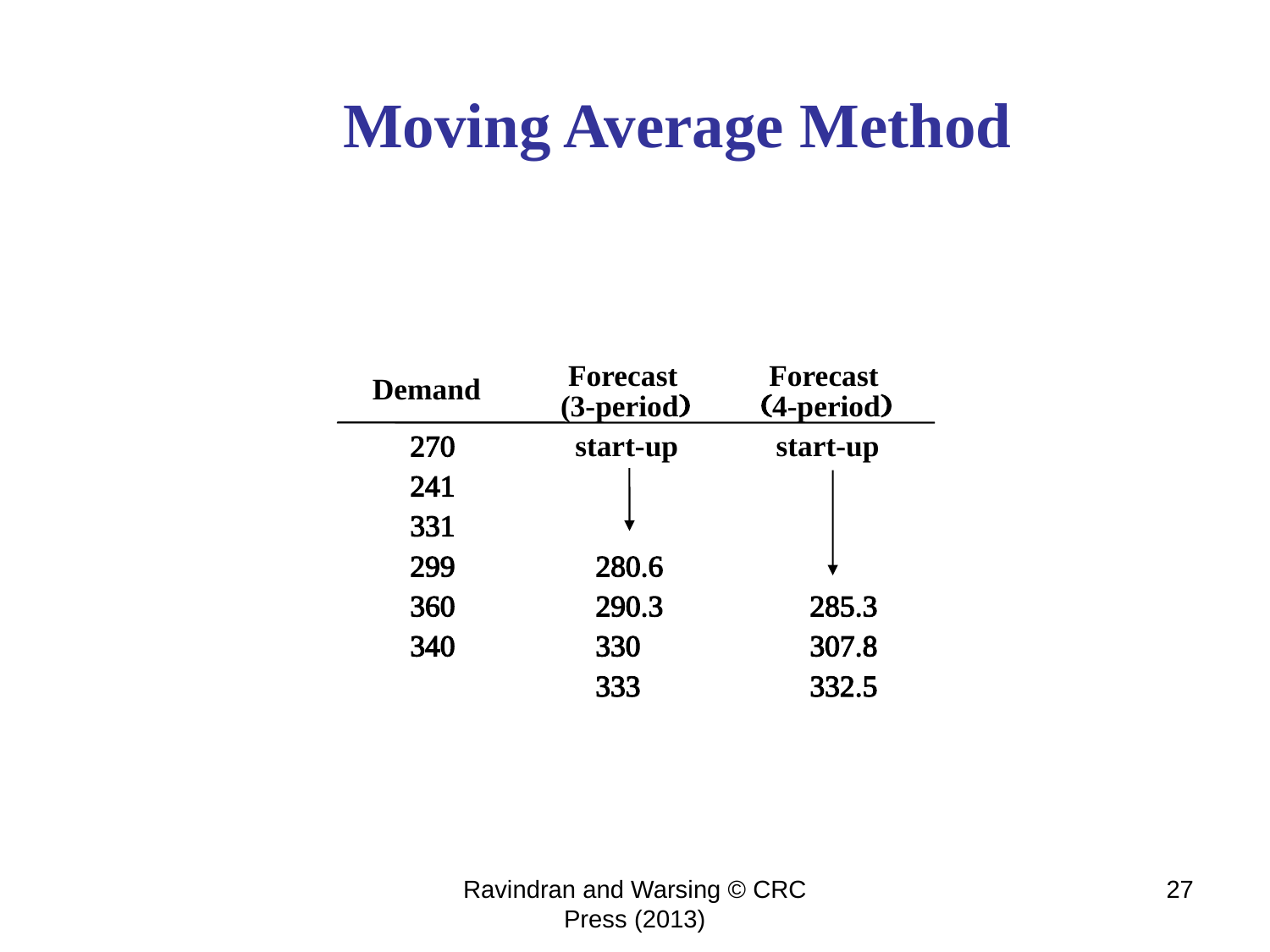

Moving Average Method
Forecast
Forecast
Demand
(3-period)
(4-period)

270
start-up
start-up
241

331
299
280.6
360
290.3
285.3
340
330
307.8
333
332.5

Ravindran and Warsing © CRC Press (2013)
27